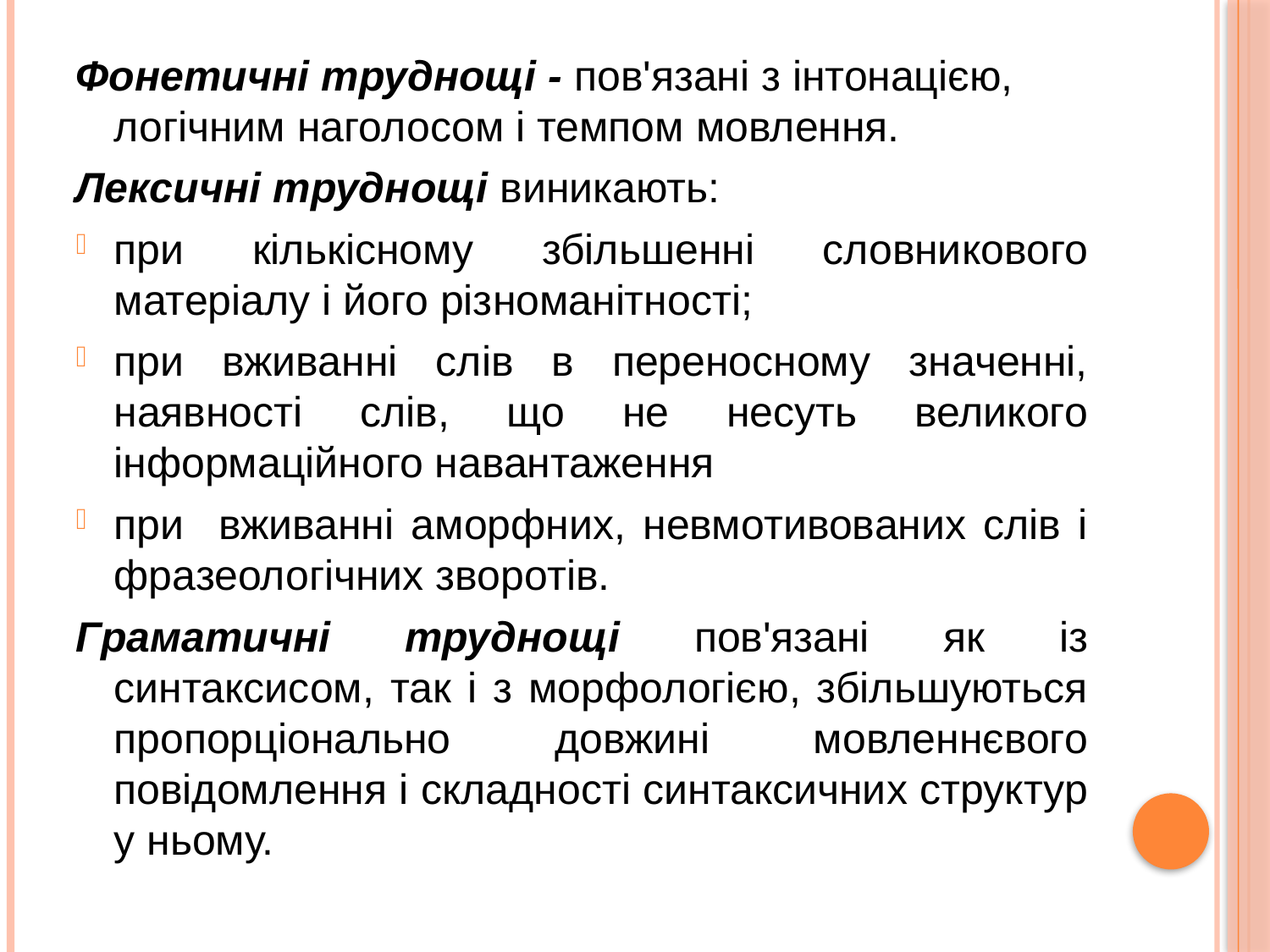

Фонетичні труднощі - пов'язані з інтонацією, логічним наголосом і темпом мовлення.
Лексичні труднощі виникають:
при кількісному збільшенні словникового матеріалу і його різноманітності;
при вживанні слів в переносному значенні, наявності слів, що не несуть великого інформаційного навантаження
при  вживанні аморфних, невмотивованих слів і фразеологічних зворотів.
Граматичні труднощі пов'язані як із синтаксисом, так і з морфологією, збільшуються пропорціонально довжині мовленнєвого повідомлення і складності синтаксичних структур у ньому.